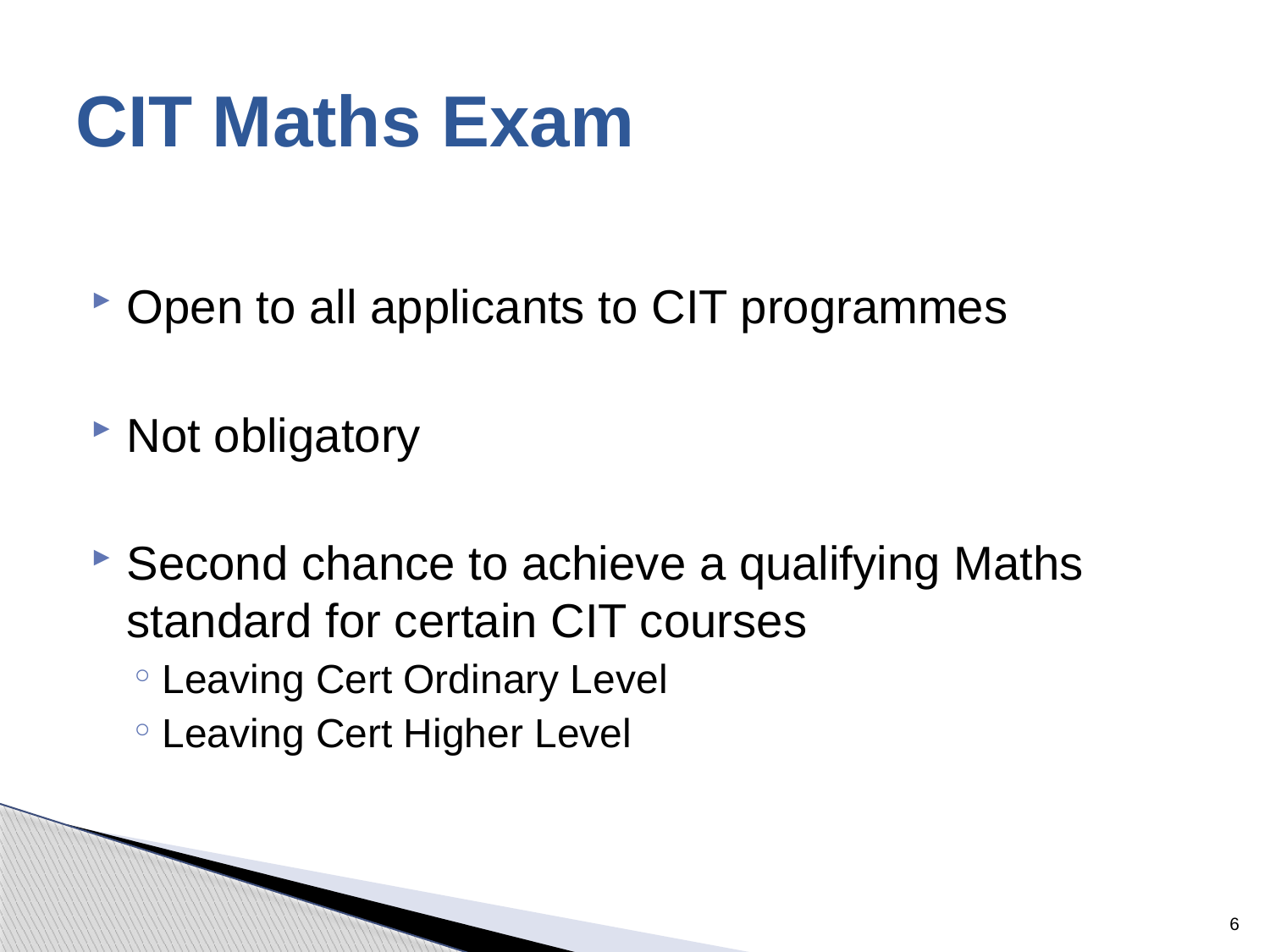

# CIT Maths Exam

Open to all applicants to CIT programmes

Not obligatory

Second chance to achieve a qualifying Maths standard for certain CIT courses
Leaving Cert Ordinary Level
Leaving Cert Higher Level

6